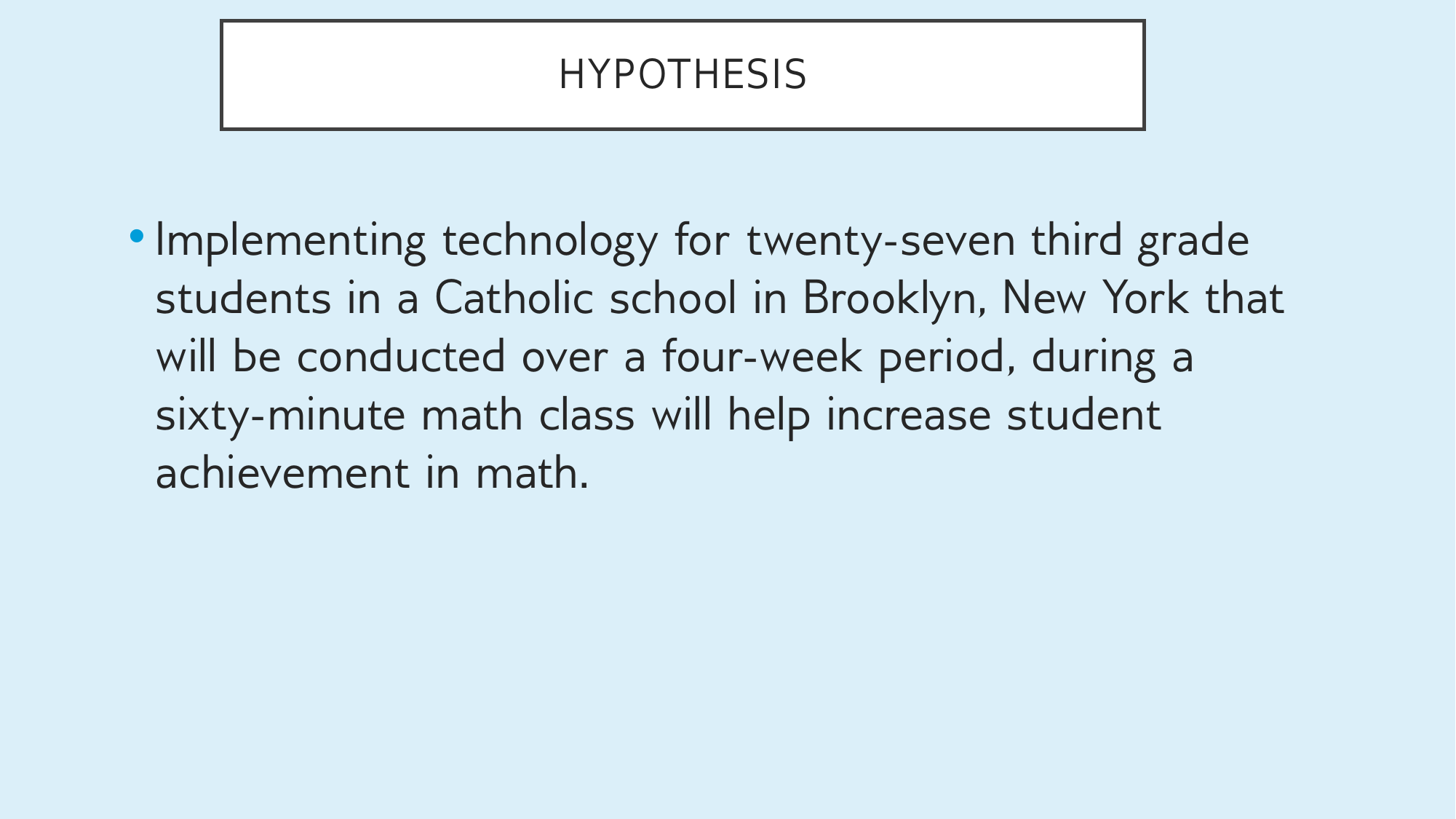

# Hypothesis
Implementing technology for twenty-seven third grade students in a Catholic school in Brooklyn, New York that will be conducted over a four-week period, during a sixty-minute math class will help increase student achievement in math.